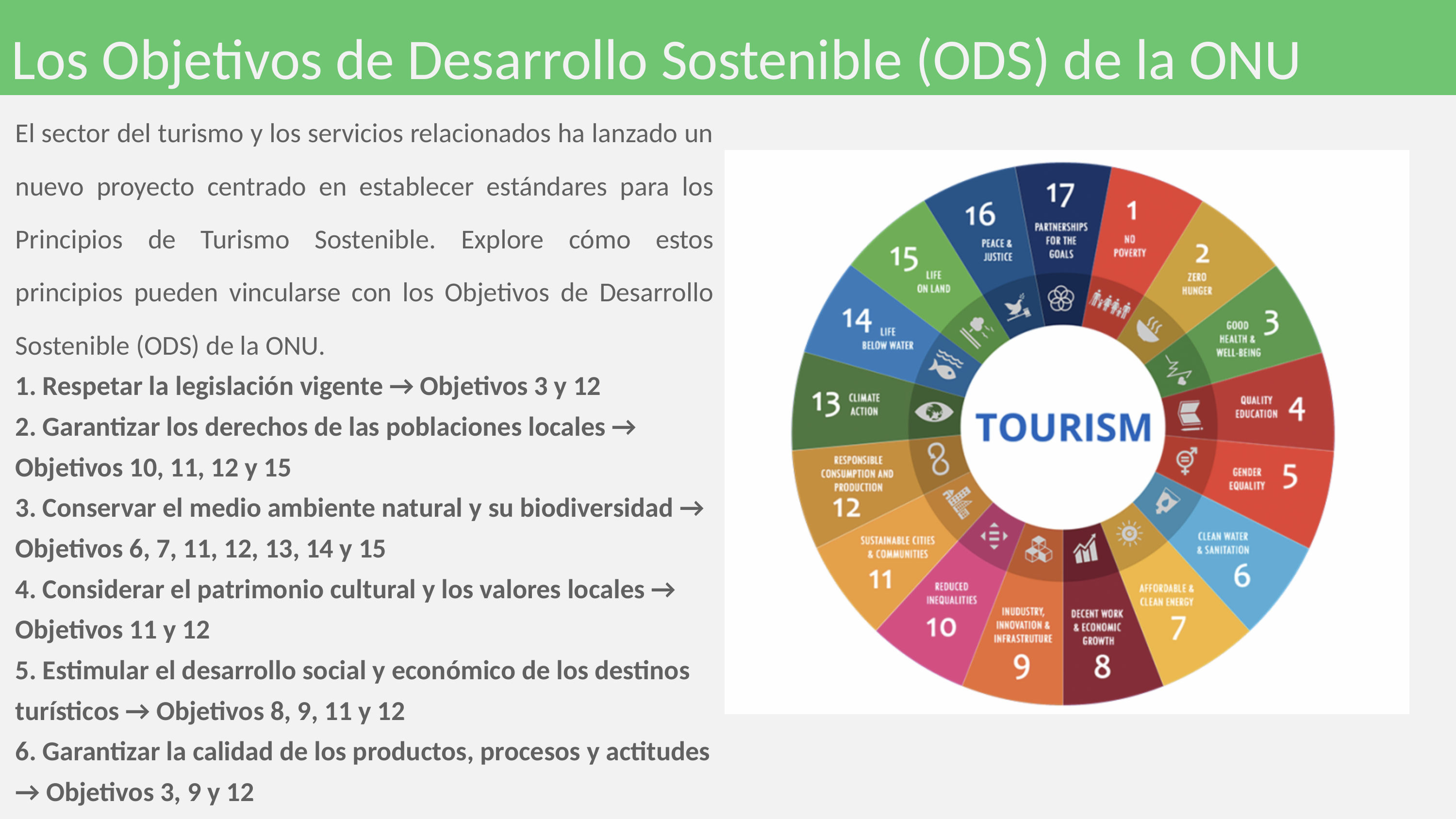

Los Objetivos de Desarrollo Sostenible (ODS) de la ONU
El sector del turismo y los servicios relacionados ha lanzado un nuevo proyecto centrado en establecer estándares para los Principios de Turismo Sostenible. Explore cómo estos principios pueden vincularse con los Objetivos de Desarrollo Sostenible (ODS) de la ONU.
1. Respetar la legislación vigente → Objetivos 3 y 12
2. Garantizar los derechos de las poblaciones locales → Objetivos 10, 11, 12 y 15
3. Conservar el medio ambiente natural y su biodiversidad → Objetivos 6, 7, 11, 12, 13, 14 y 15
4. Considerar el patrimonio cultural y los valores locales → Objetivos 11 y 12
5. Estimular el desarrollo social y económico de los destinos turísticos → Objetivos 8, 9, 11 y 12
6. Garantizar la calidad de los productos, procesos y actitudes → Objetivos 3, 9 y 12